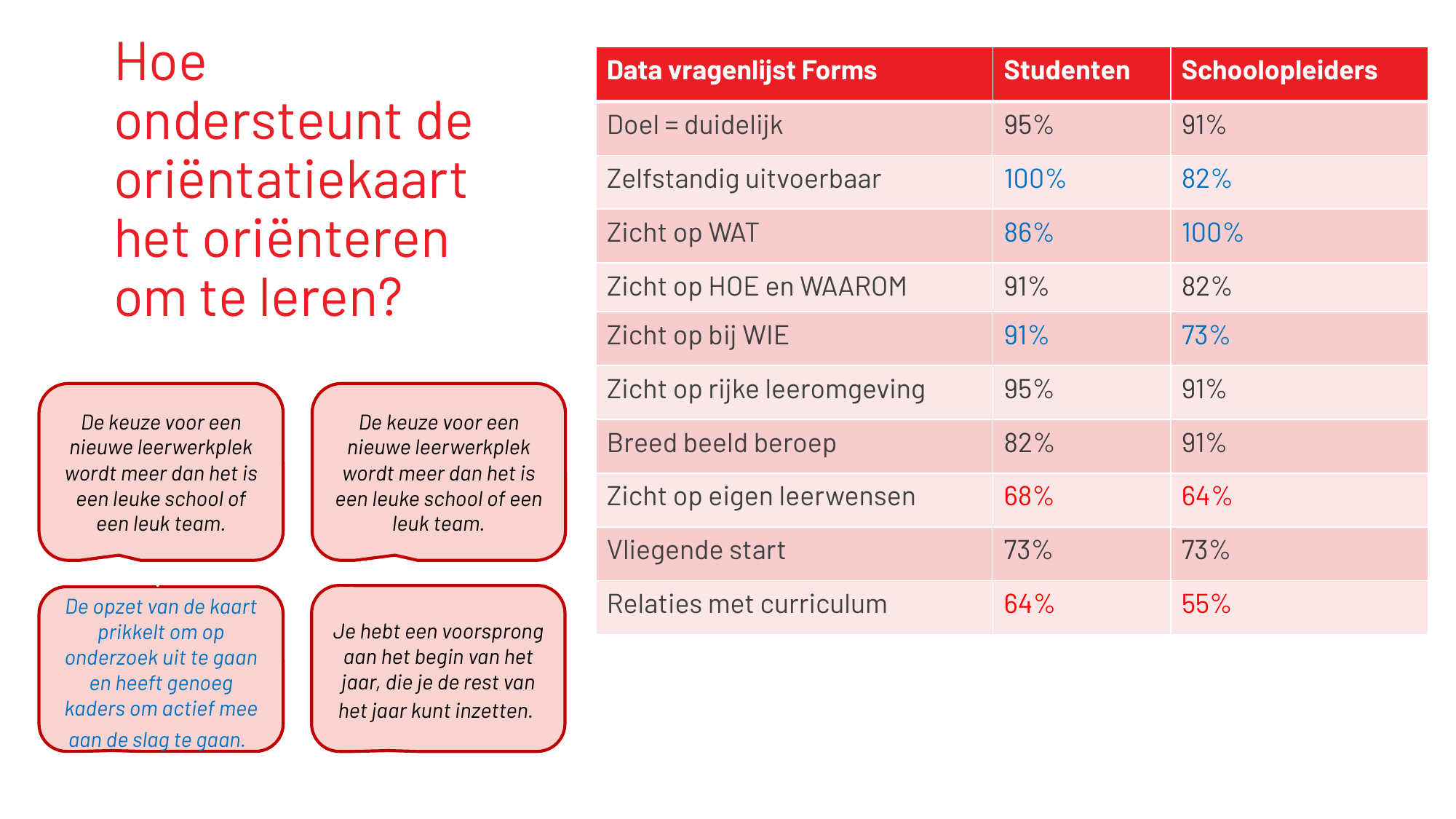

# Hoe ondersteunt de oriëntatiekaart het oriënteren om te leren?
| Data vragenlijst Forms | Studenten | Schoolopleiders |
| --- | --- | --- |
| Doel = duidelijk | 95% | 91% |
| Zelfstandig uitvoerbaar | 100% | 82% |
| Zicht op WAT | 86% | 100% |
| Zicht op HOE en WAAROM | 91% | 82% |
| Zicht op bij WIE | 91% | 73% |
| Zicht op rijke leeromgeving | 95% | 91% |
| Breed beeld beroep | 82% | 91% |
| Zicht op eigen leerwensen | 68% | 64% |
| Vliegende start | 73% | 73% |
| Relaties met curriculum | 64% | 55% |
De keuze voor een nieuwe leerwerkplek wordt meer dan het is een leuke school of een leuk team.
De keuze voor een nieuwe leerwerkplek wordt meer dan het is een leuke school of een leuk team.

J

Je hebt een voorsprong aan het begin van het jaar, die je de rest van het jaar kunt inzetten.

.

.
De opzet van de kaart prikkelt om op onderzoek uit te gaan en heeft genoeg kaders om actief mee aan de slag te gaan.